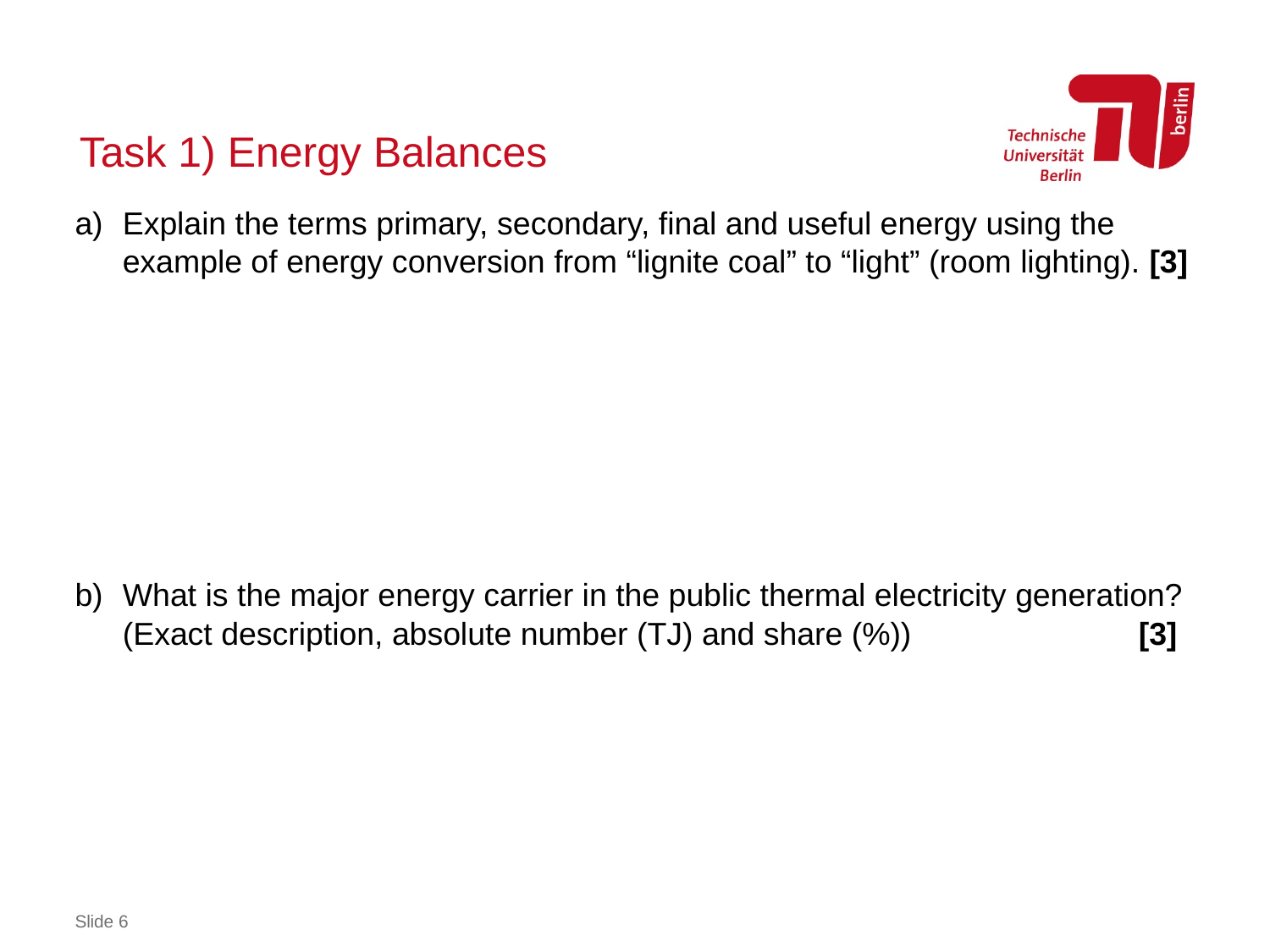

# Task 1) Energy Balances
a)	Explain the terms primary, secondary, final and useful energy using the example of energy conversion from “lignite coal” to “light” (room lighting). [3]

b)	What is the major energy carrier in the public thermal electricity generation? (Exact description, absolute number (TJ) and share (%))		[3]

Slide 6